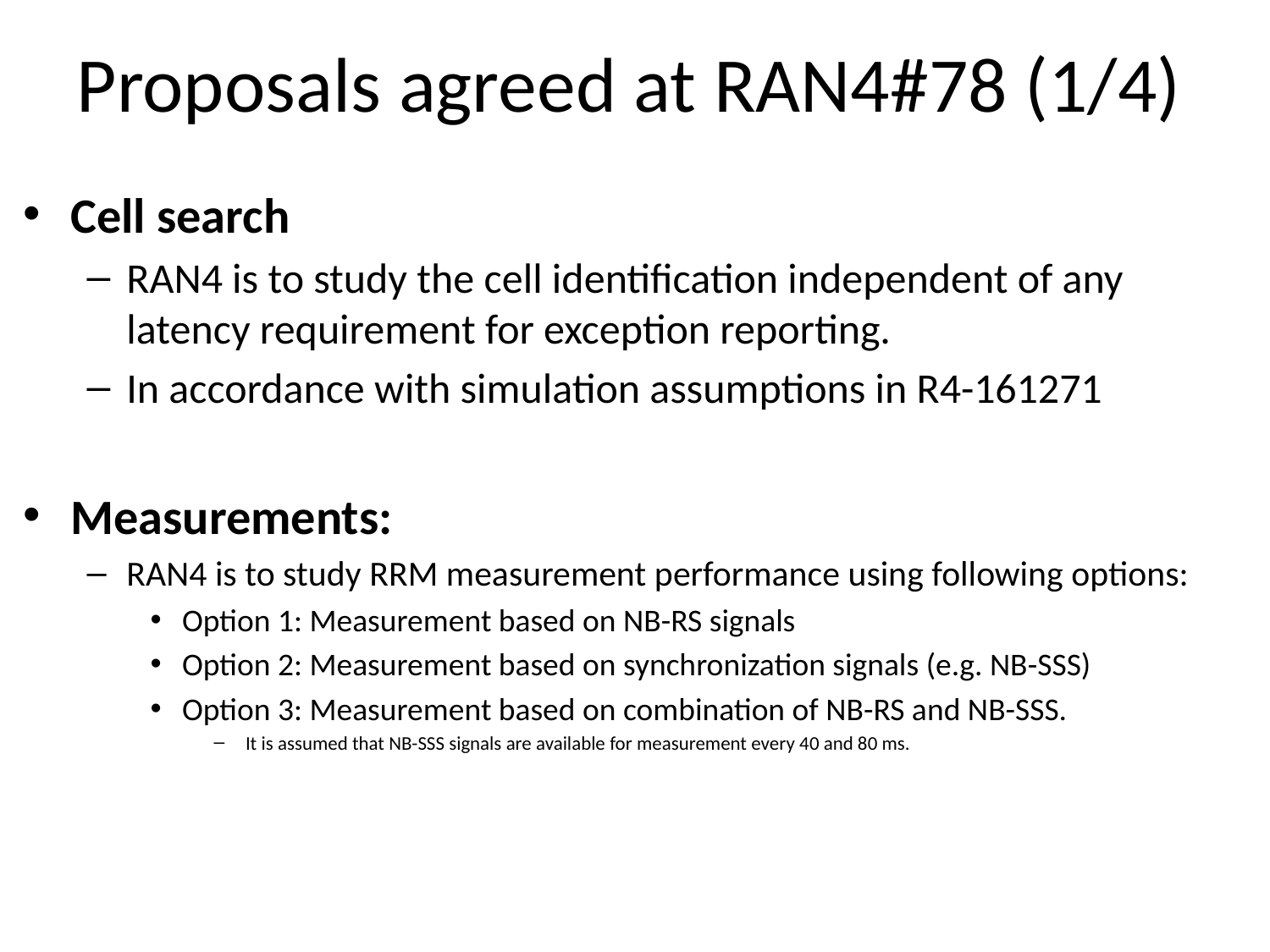

# Proposals agreed at RAN4#78 (1/4)

Cell search
RAN4 is to study the cell identification independent of any latency requirement for exception reporting.
In accordance with simulation assumptions in R4-161271

Measurements:
RAN4 is to study RRM measurement performance using following options:
Option 1: Measurement based on NB-RS signals
Option 2: Measurement based on synchronization signals (e.g. NB-SSS)
Option 3: Measurement based on combination of NB-RS and NB-SSS.
It is assumed that NB-SSS signals are available for measurement every 40 and 80 ms.